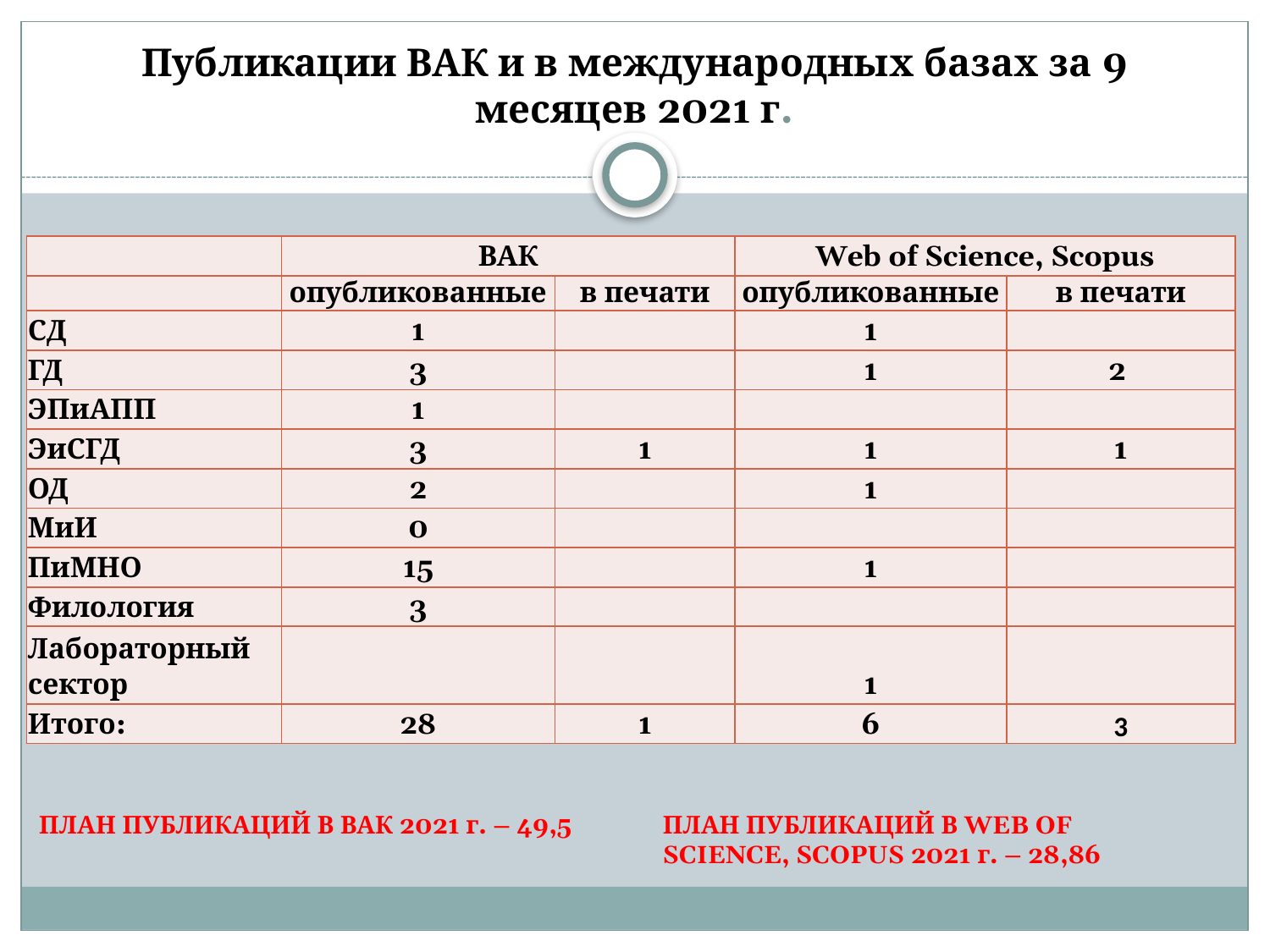

# Публикации ВАК и в международных базах за 9 месяцев 2021 г.
|  | ВАК |  | Web of Science, Scopus |  |
| --- | --- | --- | --- | --- |
|  | опубликованные | в печати | опубликованные | в печати |
| СД | 1 |  | 1 |  |
| ГД | 3 |  | 1 | 2 |
| ЭПиАПП | 1 |  |  |  |
| ЭиСГД | 3 | 1 | 1 | 1 |
| ОД | 2 |  | 1 |  |
| МиИ | 0 |  |  |  |
| ПиМНО | 15 |  | 1 |  |
| Филология | 3 |  |  |  |
| Лабораторный сектор |  |  | 1 |  |
| Итого: | 28 | 1 | 6 | 3 |
ПЛАН ПУБЛИКАЦИЙ В ВАК 2021 г. – 49,5
ПЛАН ПУБЛИКАЦИЙ В WEB OF SCIENCE, SCOPUS 2021 г. – 28,86